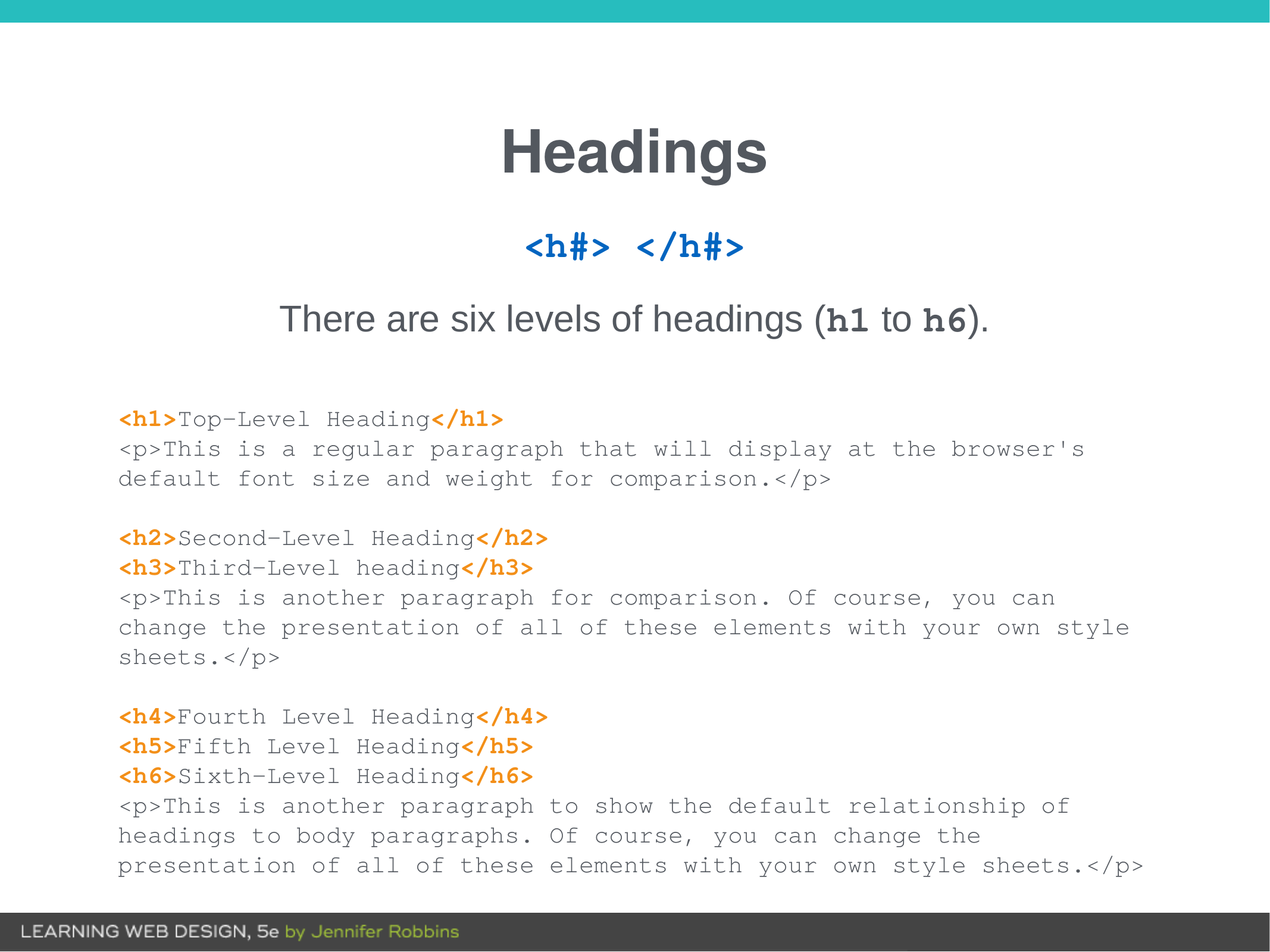

# Headings
<h#> </h#>
There are six levels of headings (h1 to h6).
<h1>Top-Level Heading</h1>
<p>This is a regular paragraph that will display at the browser's default font size and weight for comparison.</p>

<h2>Second-Level Heading</h2>
<h3>Third-Level heading</h3>
<p>This is another paragraph for comparison. Of course, you can change the presentation of all of these elements with your own style sheets.</p>

<h4>Fourth Level Heading</h4>
<h5>Fifth Level Heading</h5>
<h6>Sixth-Level Heading</h6>
<p>This is another paragraph to show the default relationship of headings to body paragraphs. Of course, you can change the presentation of all of these elements with your own style sheets.</p>